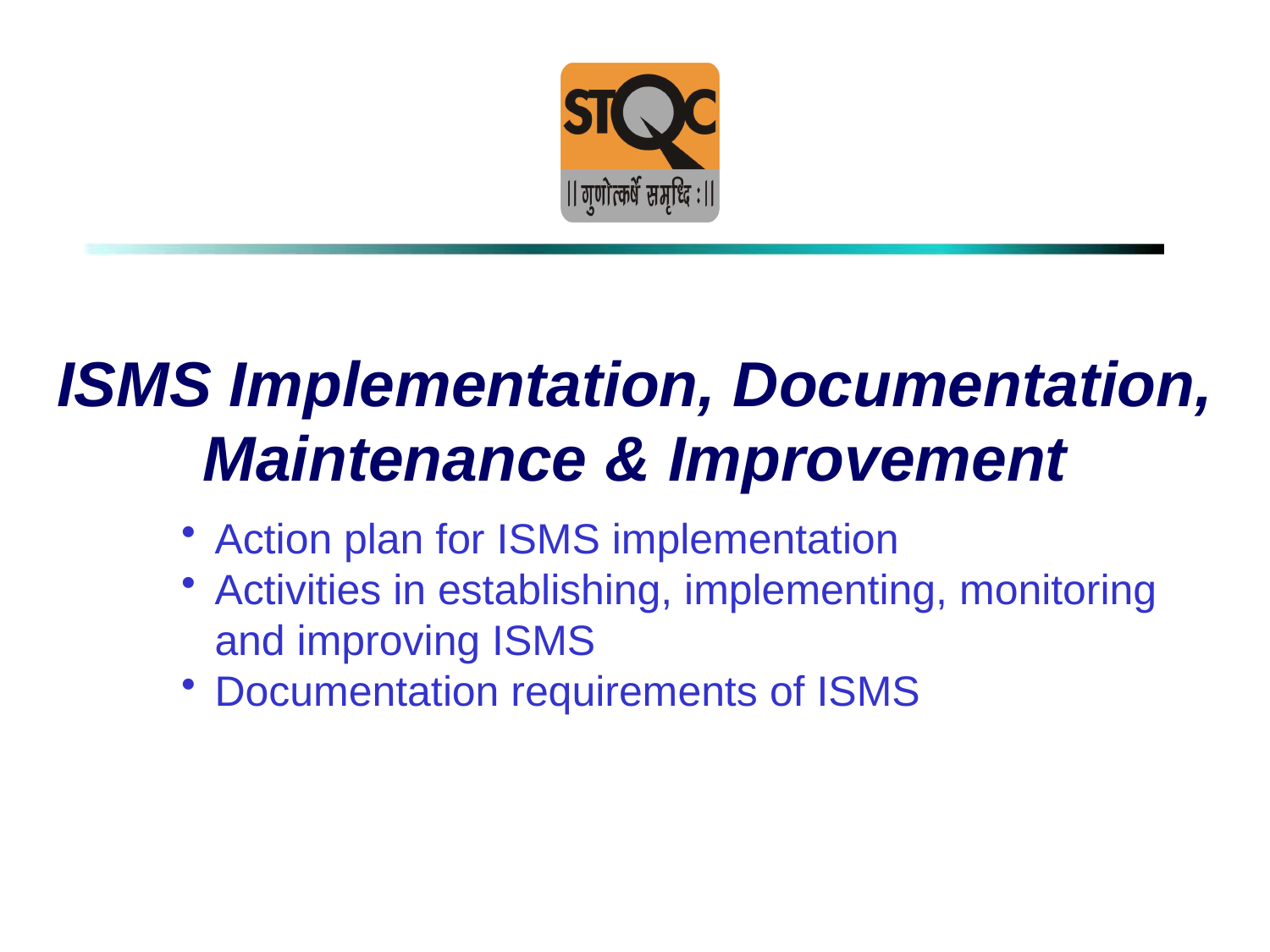

#
ISMS Implementation, Documentation,
Maintenance & Improvement

Action plan for ISMS implementation
Activities in establishing, implementing, monitoring and improving ISMS
Documentation requirements of ISMS